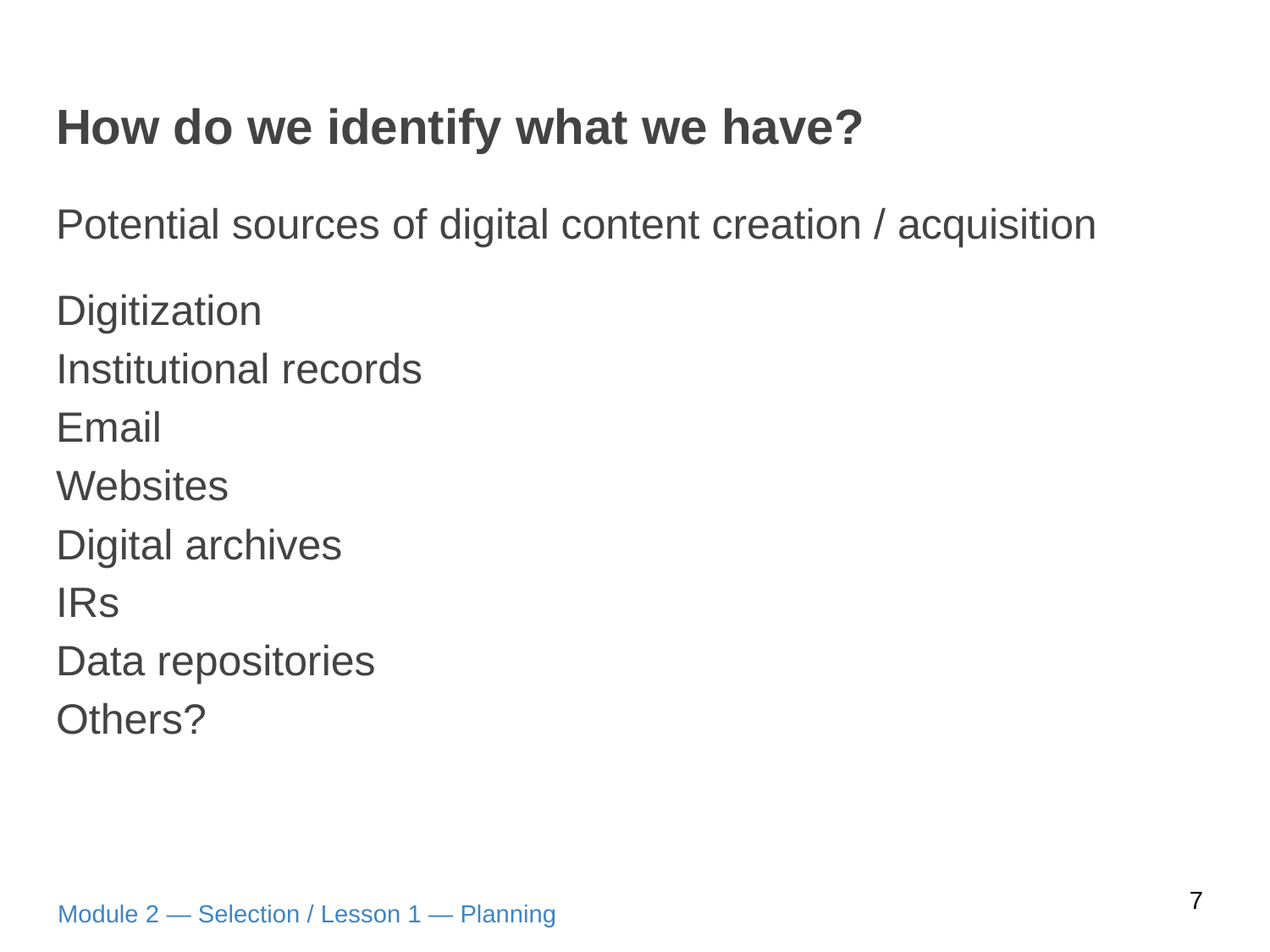

# How do we identify what we have?
Potential sources of digital content creation / acquisition
Digitization
Institutional records
Email
Websites
Digital archives
IRs
Data repositories
Others?
7
Module 2 — Selection / Lesson 1 — Planning